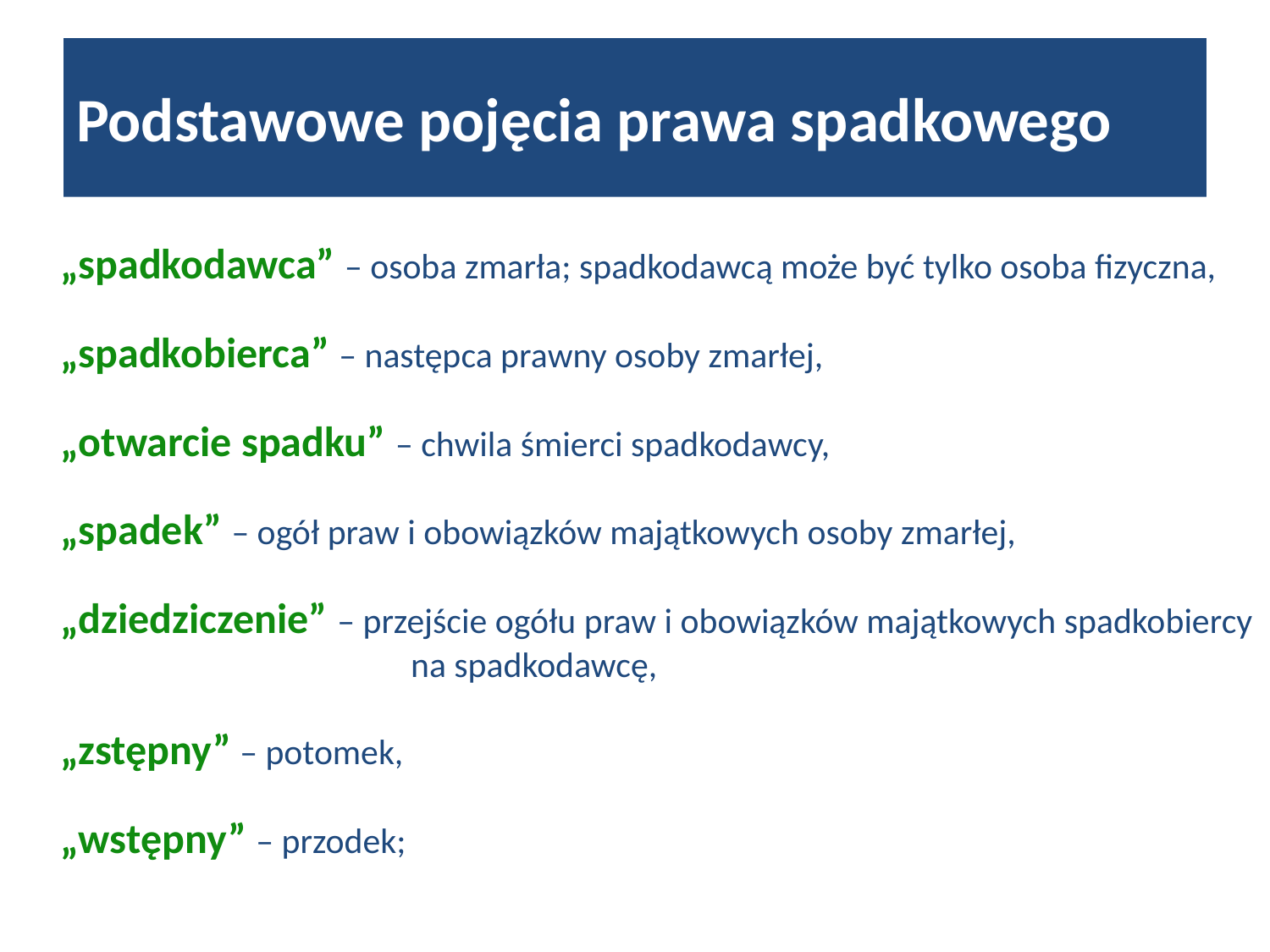

# Podstawowe pojęcia prawa spadkowego

	„spadkodawca” – osoba zmarła; spadkodawcą może być tylko osoba fizyczna,

	„spadkobierca” – następca prawny osoby zmarłej,

	„otwarcie spadku” – chwila śmierci spadkodawcy,

	„spadek” – ogół praw i obowiązków majątkowych osoby zmarłej,

	„dziedziczenie” – przejście ogółu praw i obowiązków majątkowych spadkobiercy
		            na spadkodawcę,

	„zstępny” – potomek,

	„wstępny” – przodek;